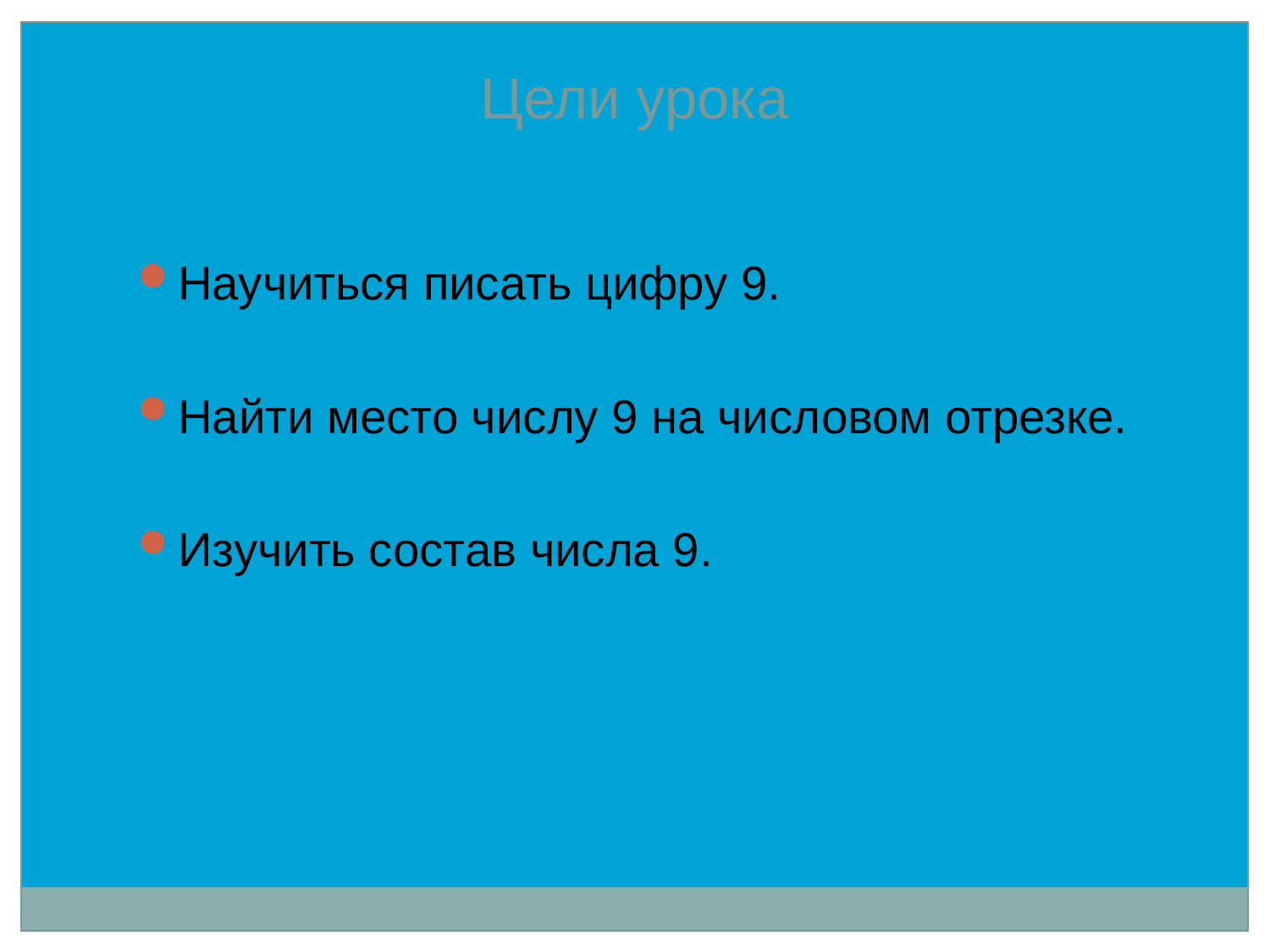

Цели урока
Научиться писать цифру 9.

Найти место числу 9 на числовом отрезке.

Изучить состав числа 9.